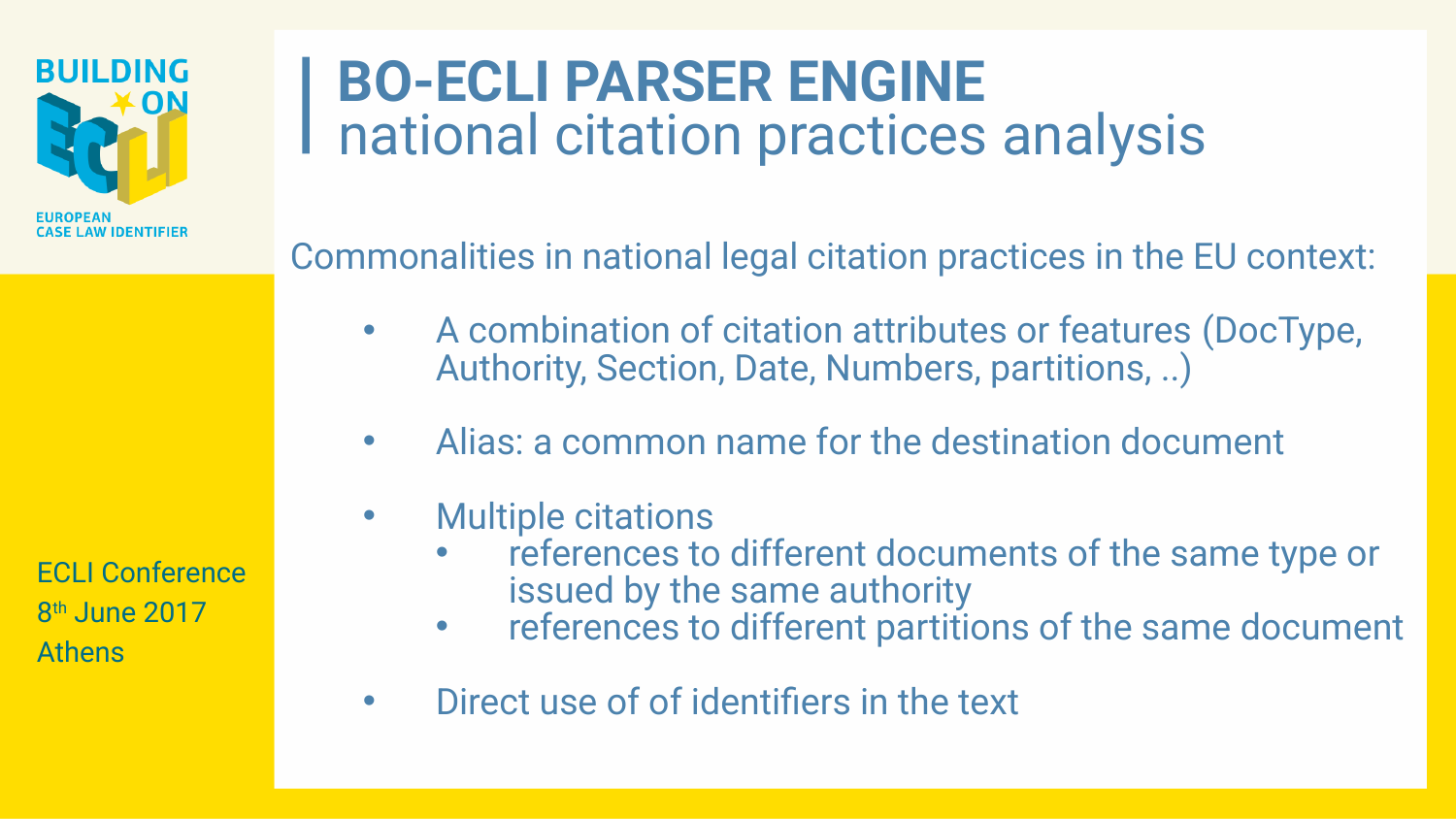

BO-ECLI PARSER ENGINE
national citation practices analysis

Commonalities in national legal citation practices in the EU context:

A combination of citation attributes or features (DocType, Authority, Section, Date, Numbers, partitions, ..)

Alias: a common name for the destination document

Multiple citations
references to different documents of the same type or issued by the same authority
references to different partitions of the same document

Direct use of of identifiers in the text
ECLI Conference
8th June 2017
Athens